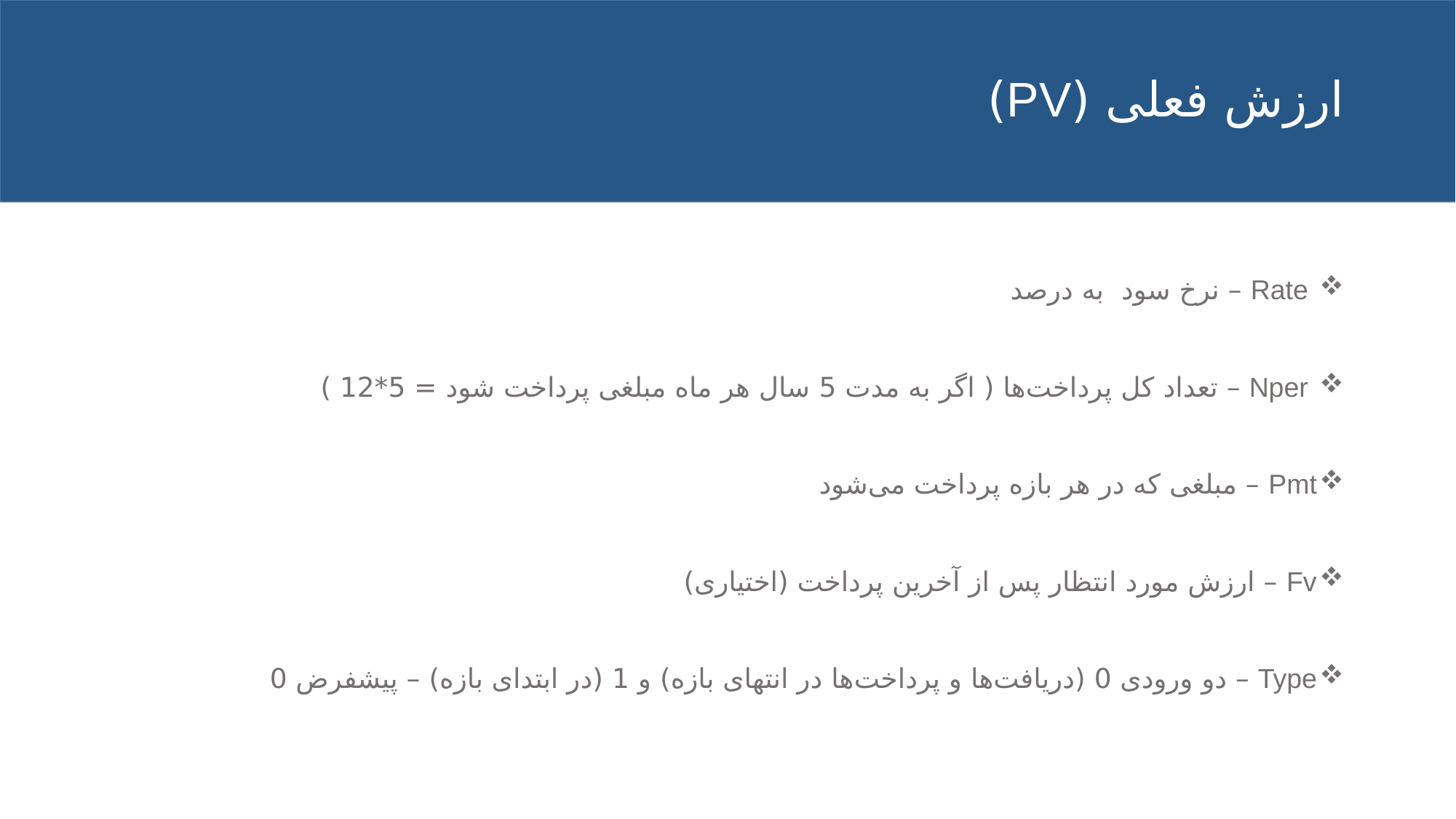

# ارزش فعلی (PV)
 Rate – نرخ سود  به درصد
 Nper – تعداد کل پرداخت‌ها ( اگر به مدت 5 سال هر ماه مبلغی پرداخت شود = 5*12 )
Pmt – مبلغی که در هر بازه پرداخت می‌شود
Fv – ارزش مورد انتظار پس از آخرین پرداخت (اختیاری)
Type – دو ورودی 0 (دریافت‌ها و پرداخت‌ها در انتهای بازه) و 1 (در ابتدای بازه) – پیشفرض 0